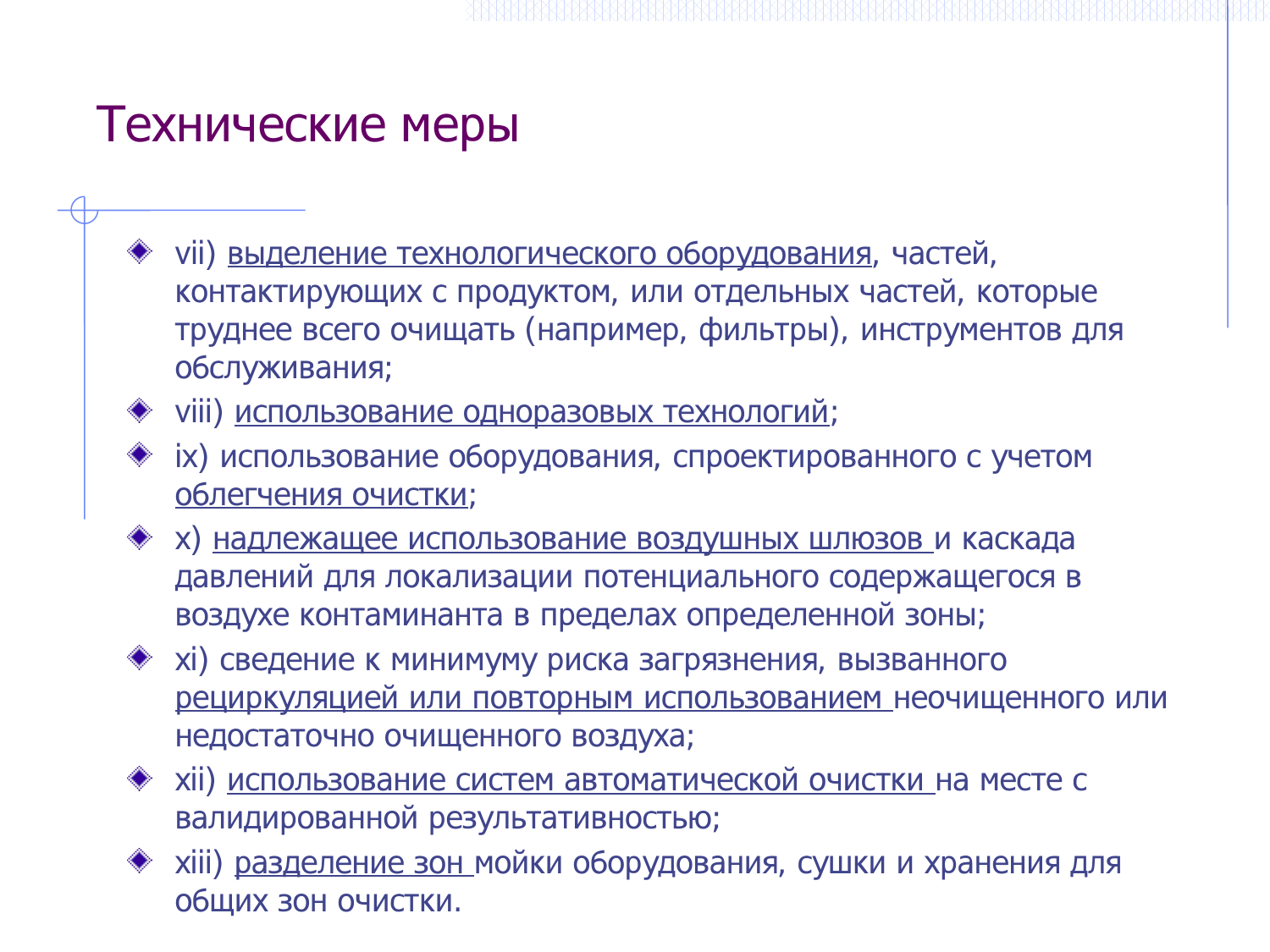

Технические меры
vii) выделение технологического оборудования, частей, контактирующих с продуктом, или отдельных частей, которые труднее всего очищать (например, фильтры), инструментов для обслуживания;
viii) использование одноразовых технологий;
ix) использование оборудования, спроектированного с учетом облегчения очистки;
x) надлежащее использование воздушных шлюзов и каскада давлений для локализации потенциального содержащегося в воздухе контаминанта в пределах определенной зоны;
xi) сведение к минимуму риска загрязнения, вызванного рециркуляцией или повторным использованием неочищенного или недостаточно очищенного воздуха;
xii) использование систем автоматической очистки на месте с валидированной результативностью;
xiii) разделение зон мойки оборудования, сушки и хранения для общих зон очистки.